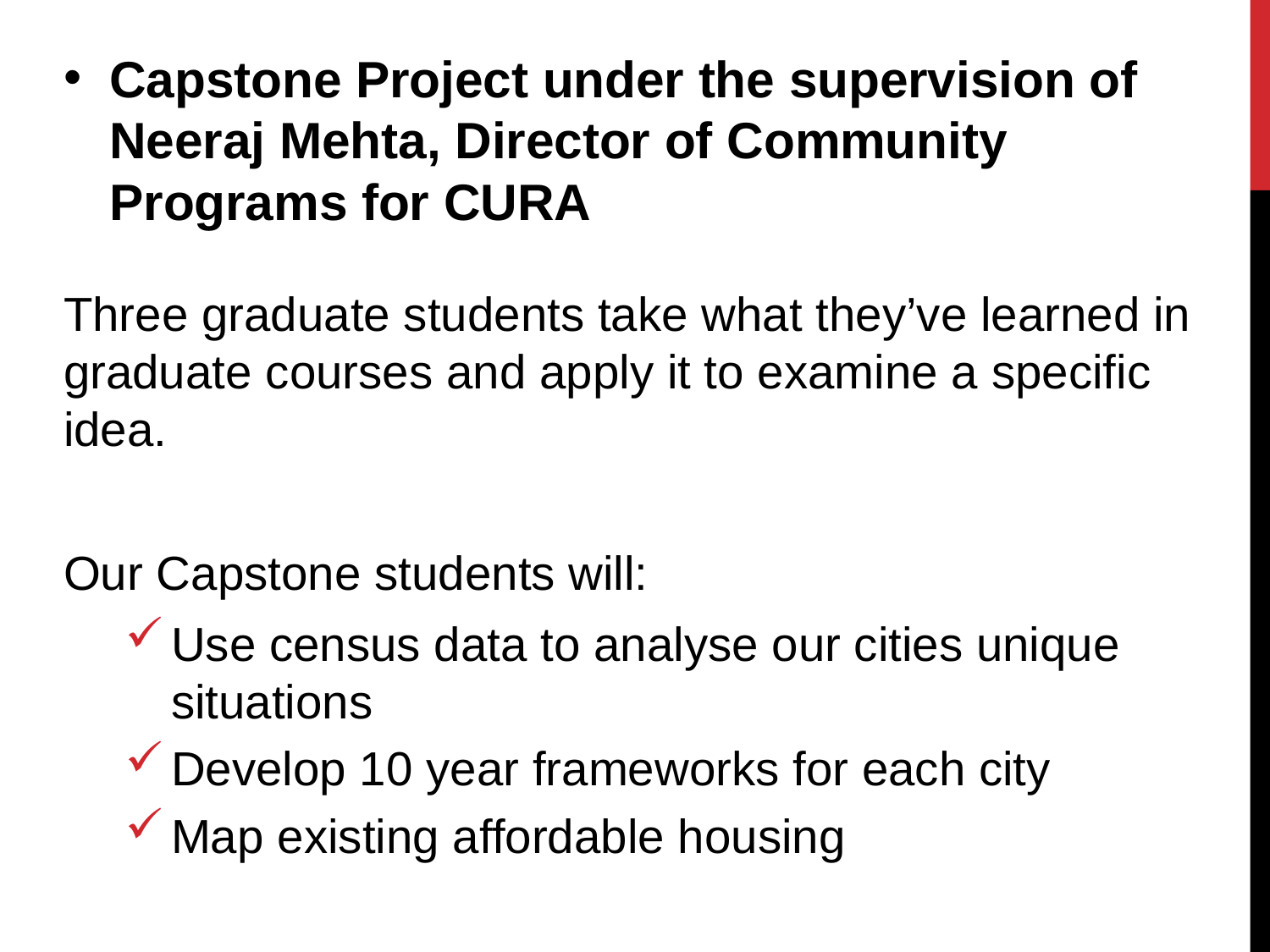

Capstone Project under the supervision of Neeraj Mehta, Director of Community Programs for CURA

Three graduate students take what they’ve learned in graduate courses and apply it to examine a specific idea.

Our Capstone students will:
Use census data to analyse our cities unique situations
Develop 10 year frameworks for each city
Map existing affordable housing